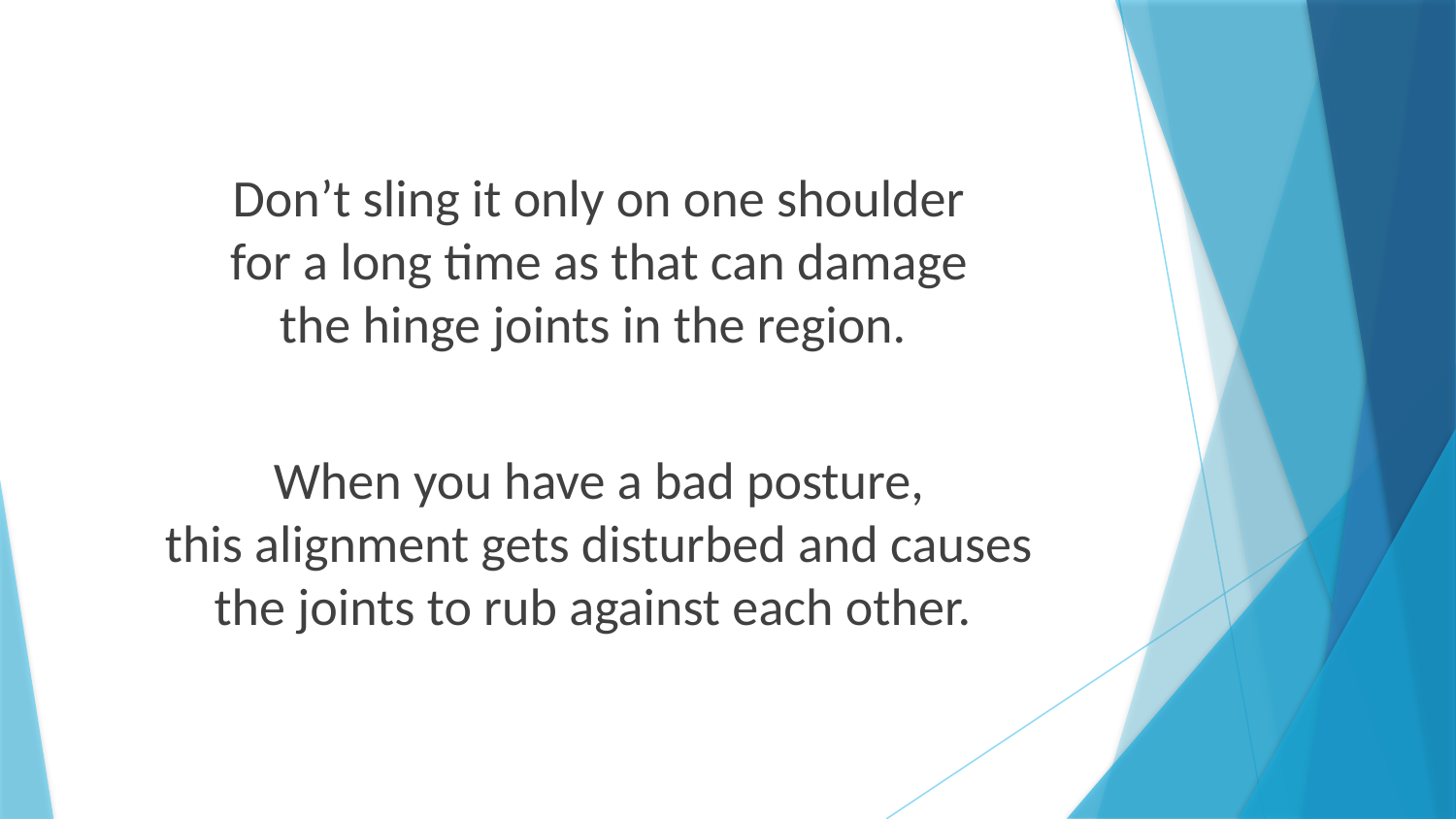

Don’t sling it only on one shoulder
for a long time as that can damage
the hinge joints in the region.

When you have a bad posture,
this alignment gets disturbed and causes
the joints to rub against each other.